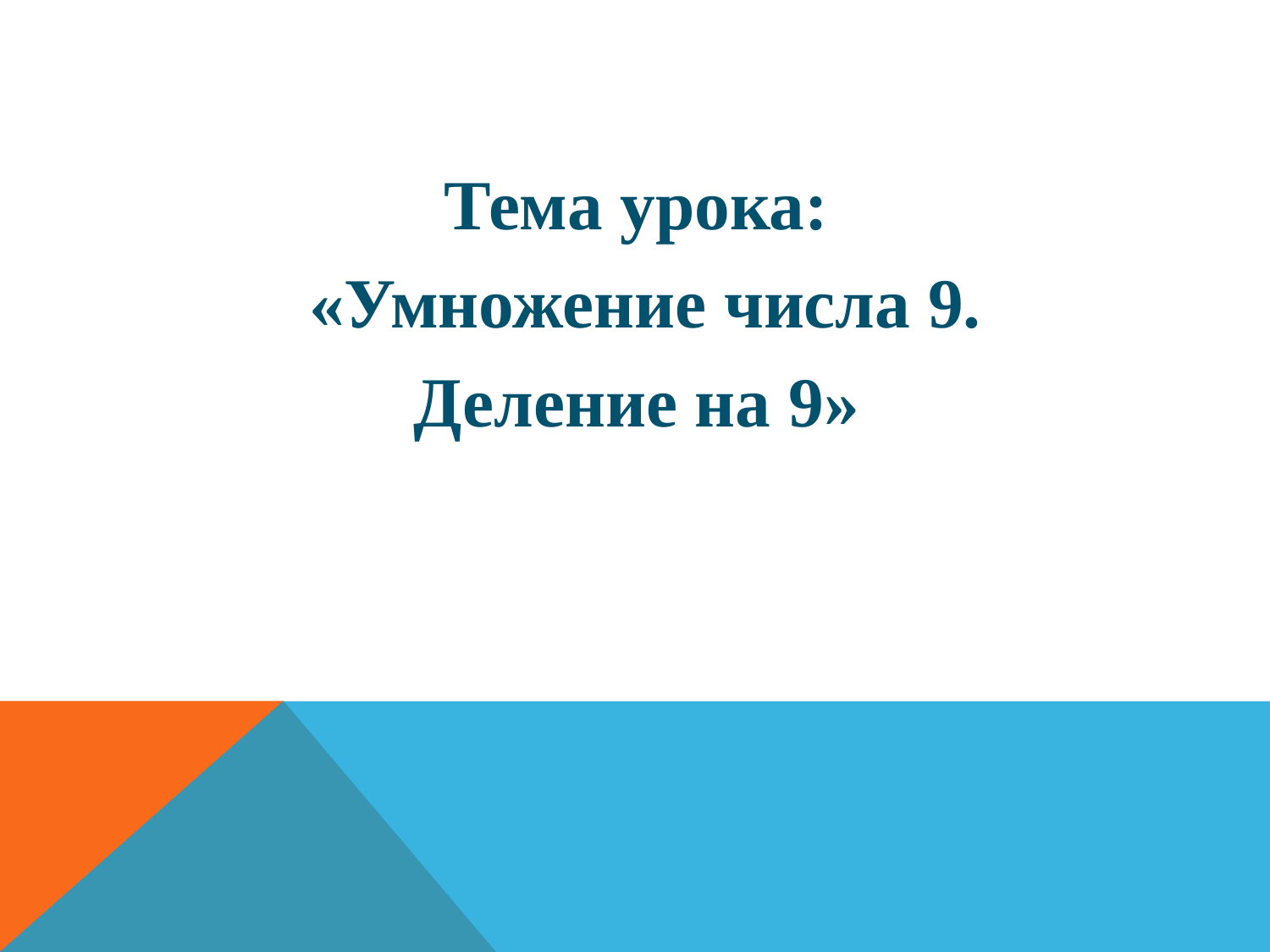

#
Тема урока:
 «Умножение числа 9.
Деление на 9»